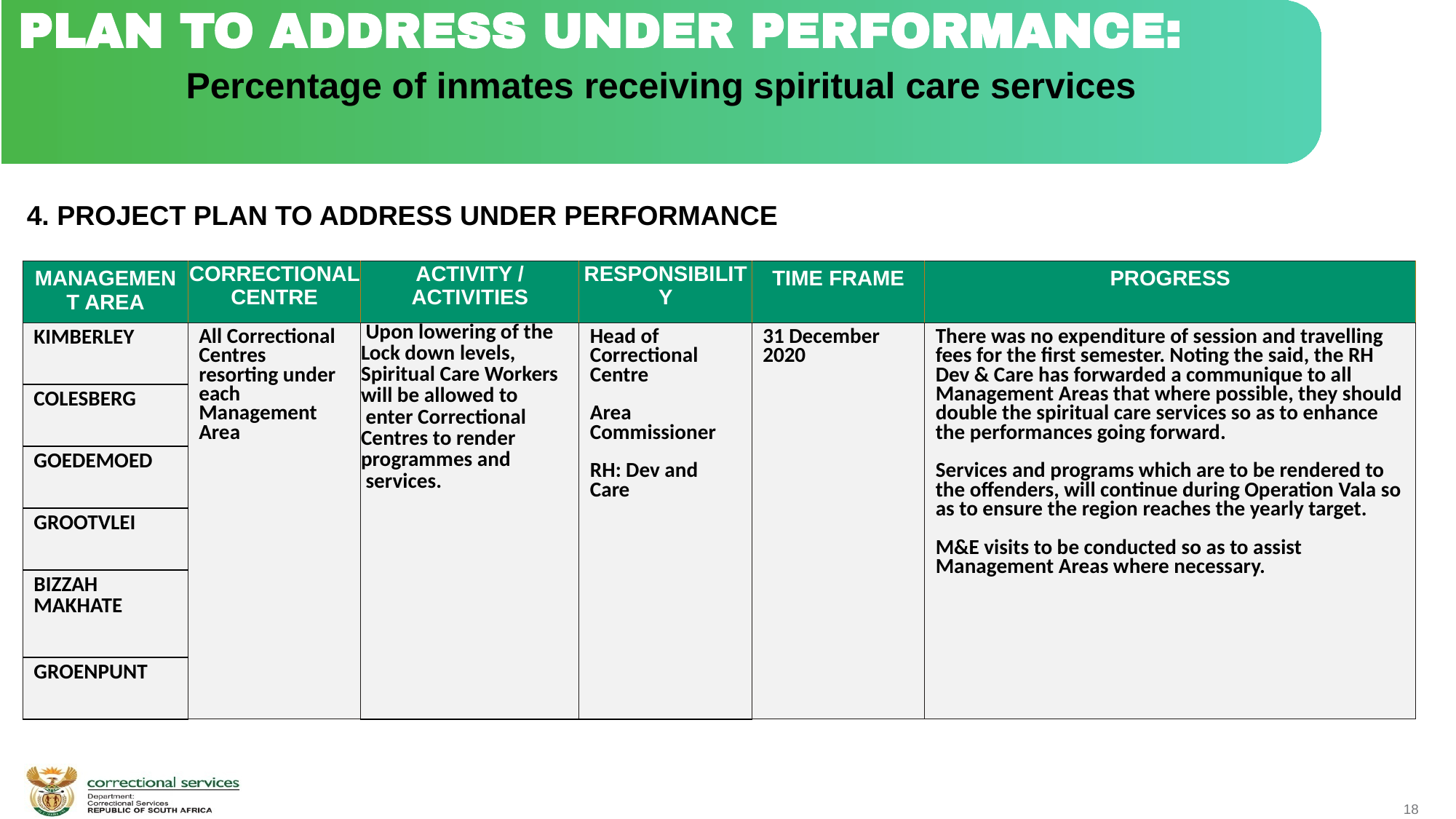

PLAN TO ADDRESS UNDER PERFORMANCE:
Percentage of inmates receiving spiritual care services

     4. PROJECT PLAN TO ADDRESS UNDER PERFORMANCE
| MANAGEMENT AREA | CORRECTIONAL CENTRE | ACTIVITY / ACTIVITIES | RESPONSIBILITY | TIME FRAME | PROGRESS |
| --- | --- | --- | --- | --- | --- |
| KIMBERLEY | All Correctional Centres resorting under each Management Area | Upon lowering of the Lock down levels, Spiritual Care Workers will be allowed to enter Correctional Centres to render programmes and services. | Head of Correctional Centre Area Commissioner RH: Dev and Care | 31 December 2020 | There was no expenditure of session and travelling fees for the first semester. Noting the said, the RH Dev & Care has forwarded a communique to all Management Areas that where possible, they should double the spiritual care services so as to enhance the performances going forward. Services and programs which are to be rendered to the offenders, will continue during Operation Vala so as to ensure the region reaches the yearly target. M&E visits to be conducted so as to assist Management Areas where necessary. |
| COLESBERG |  |  |  |  |  |
| GOEDEMOED |  |  |  |  |  |
| GROOTVLEI |  |  |  |  |  |
| BIZZAH MAKHATE |  |  |  |  |  |
| GROENPUNT |  |  |  |  |  |